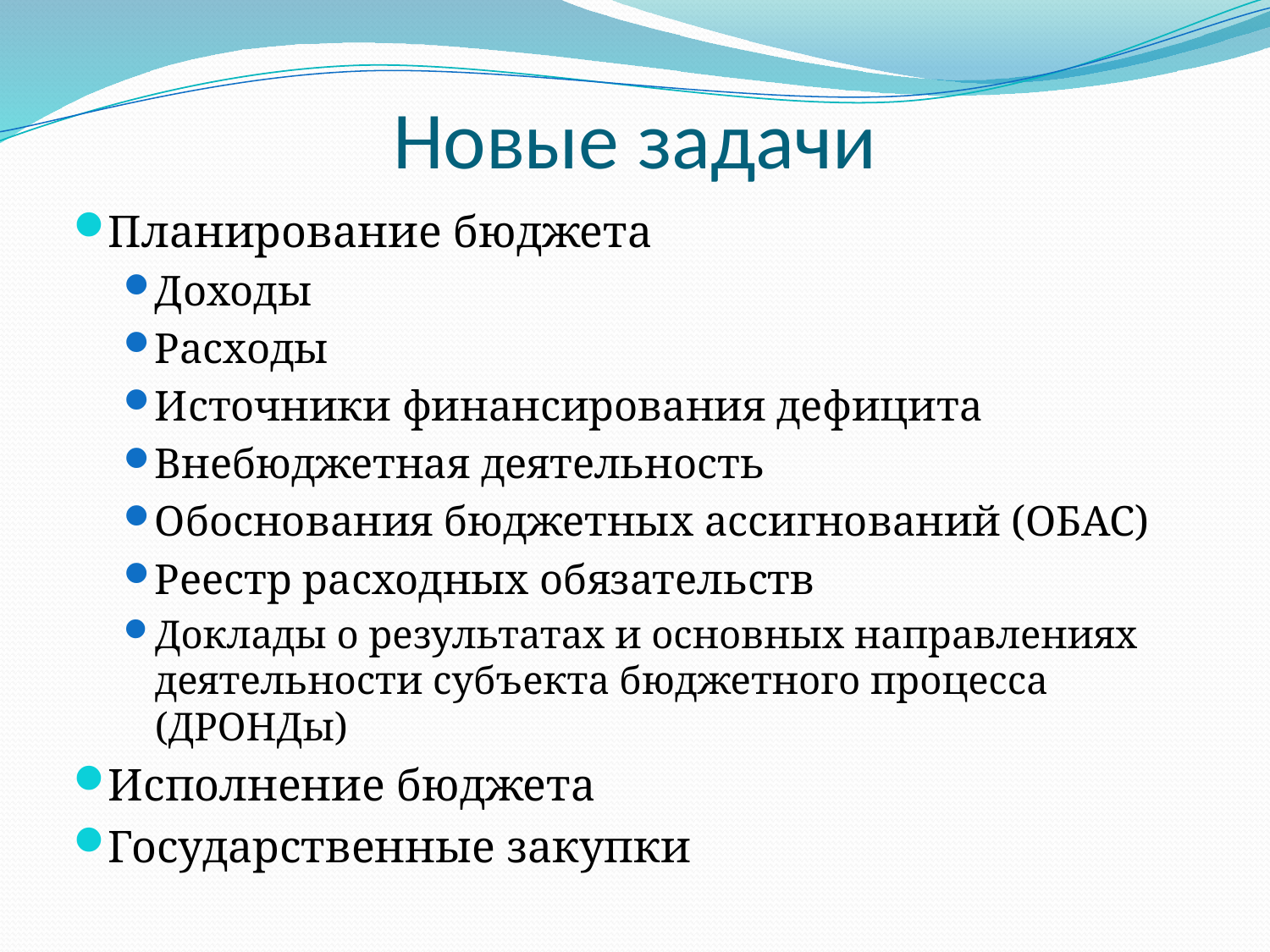

# Новые задачи
Планирование бюджета
Доходы
Расходы
Источники финансирования дефицита
Внебюджетная деятельность
Обоснования бюджетных ассигнований (ОБАС)
Реестр расходных обязательств
Доклады о результатах и основных направлениях деятельности субъекта бюджетного процесса (ДРОНДы)
Исполнение бюджета
Государственные закупки